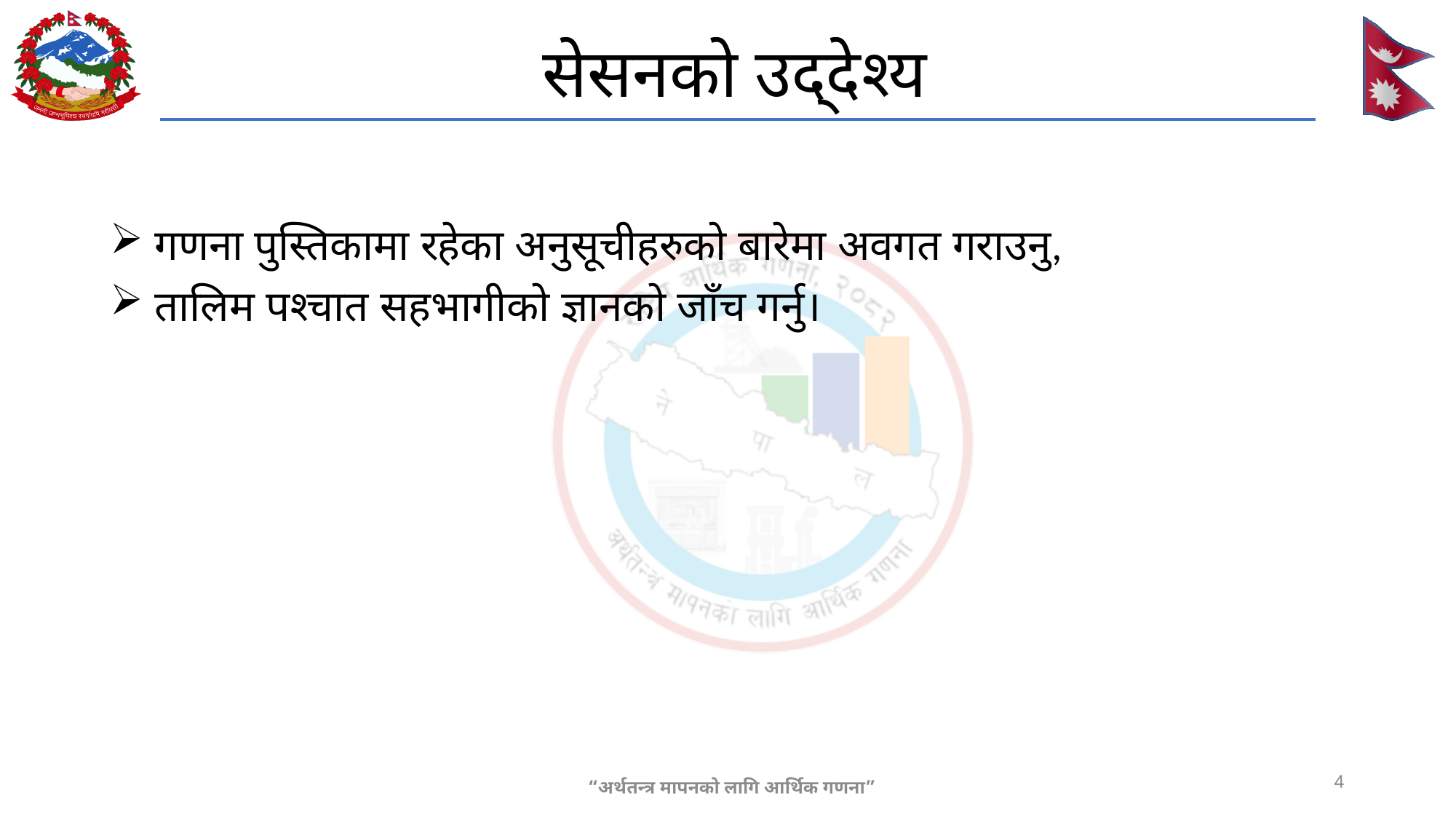

# सेसनको उद्देश्य
 गणना पुस्तिकामा रहेका अनुसूचीहरुको बारेमा अवगत गराउनु,
 तालिम पश्चात सहभागीको ज्ञानको जाँच गर्नु।

4
“अर्थतन्त्र मापनको लागि आर्थिक गणना”